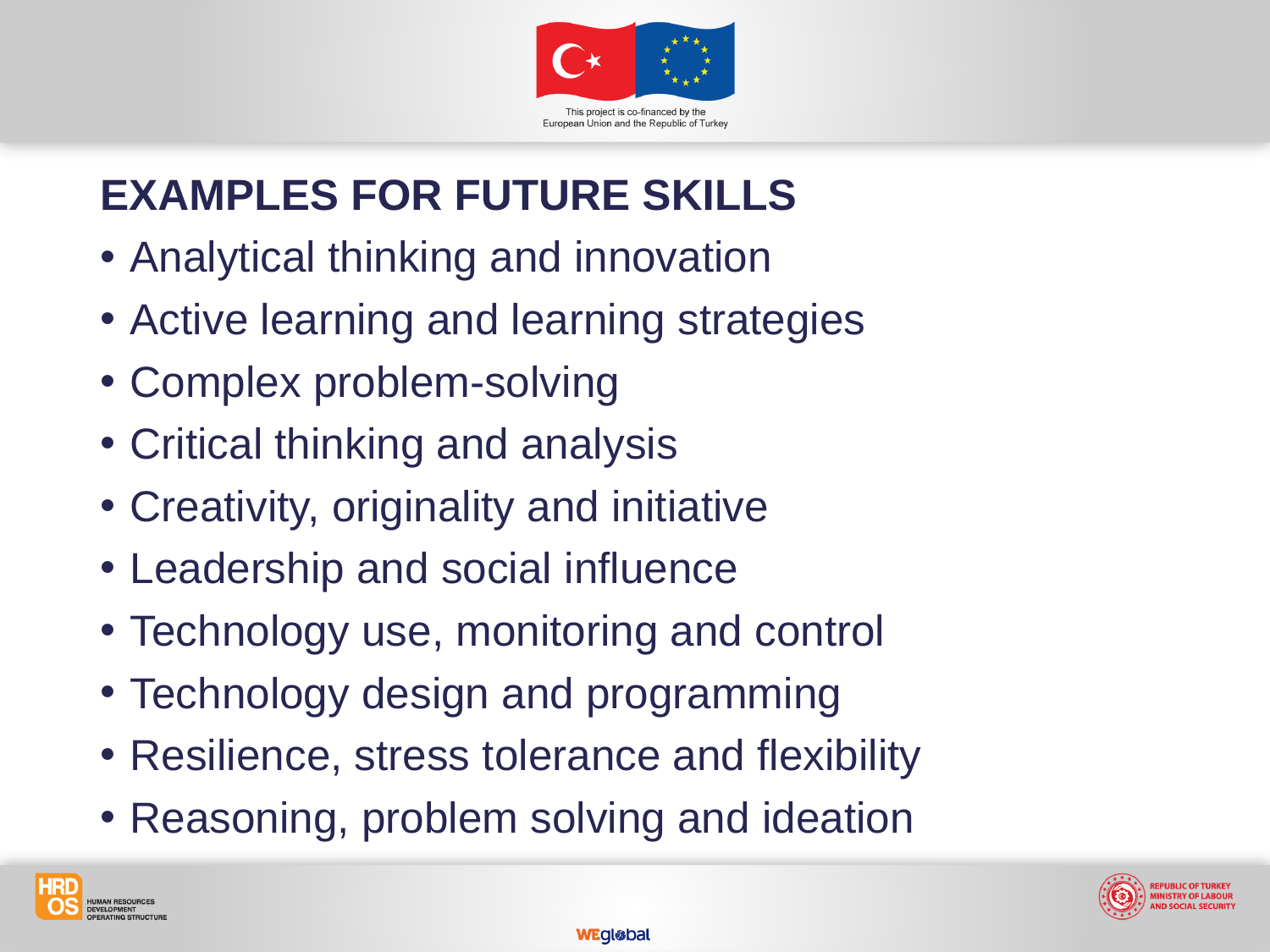

EXAMPLES FOR FUTURE SKILLS
Analytical thinking and innovation
Active learning and learning strategies
Complex problem-solving
Critical thinking and analysis
Creativity, originality and initiative
Leadership and social influence
Technology use, monitoring and control
Technology design and programming
Resilience, stress tolerance and flexibility
Reasoning, problem solving and ideation